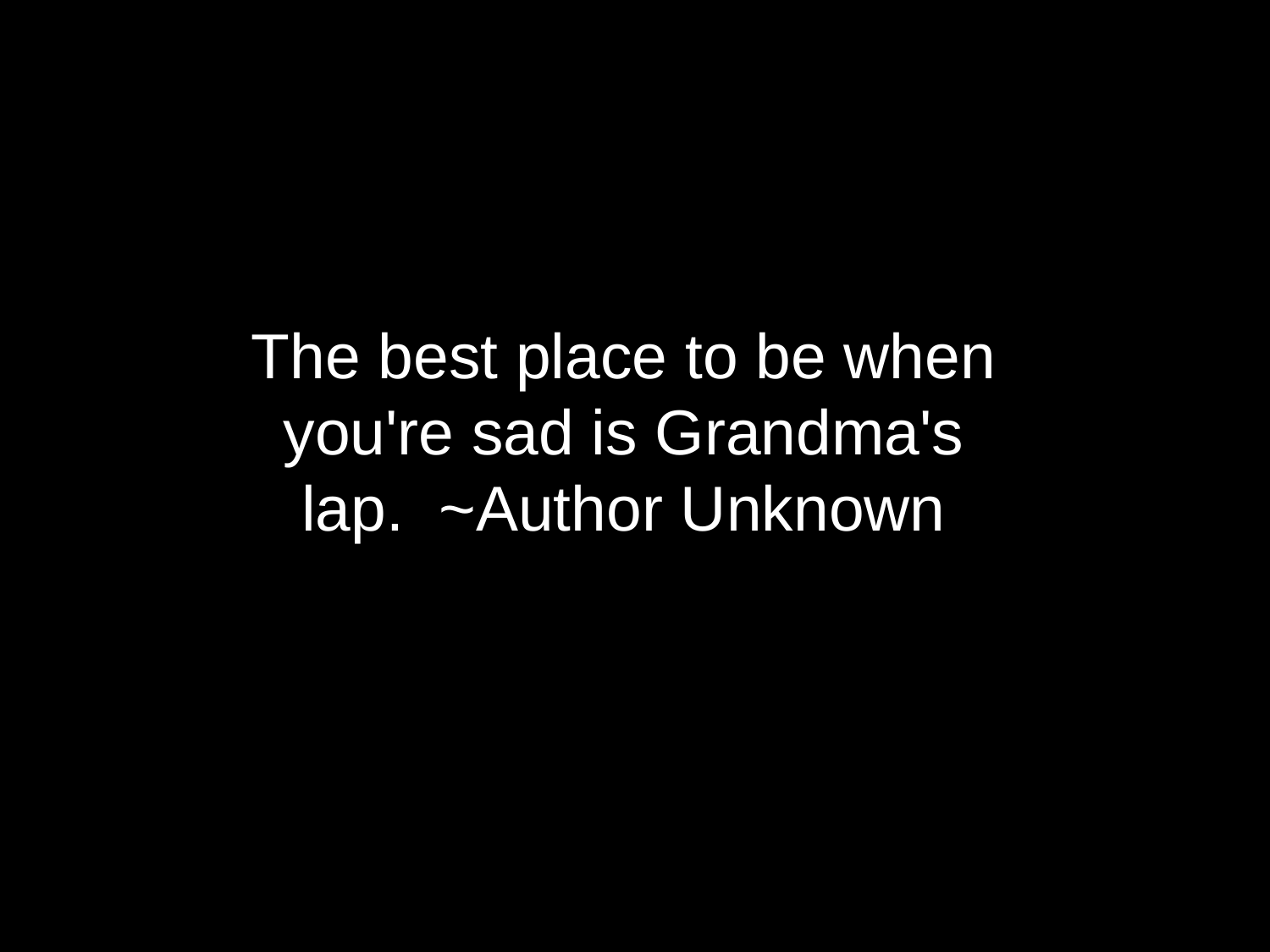

The best place to be when you're sad is Grandma's lap.  ~Author Unknown